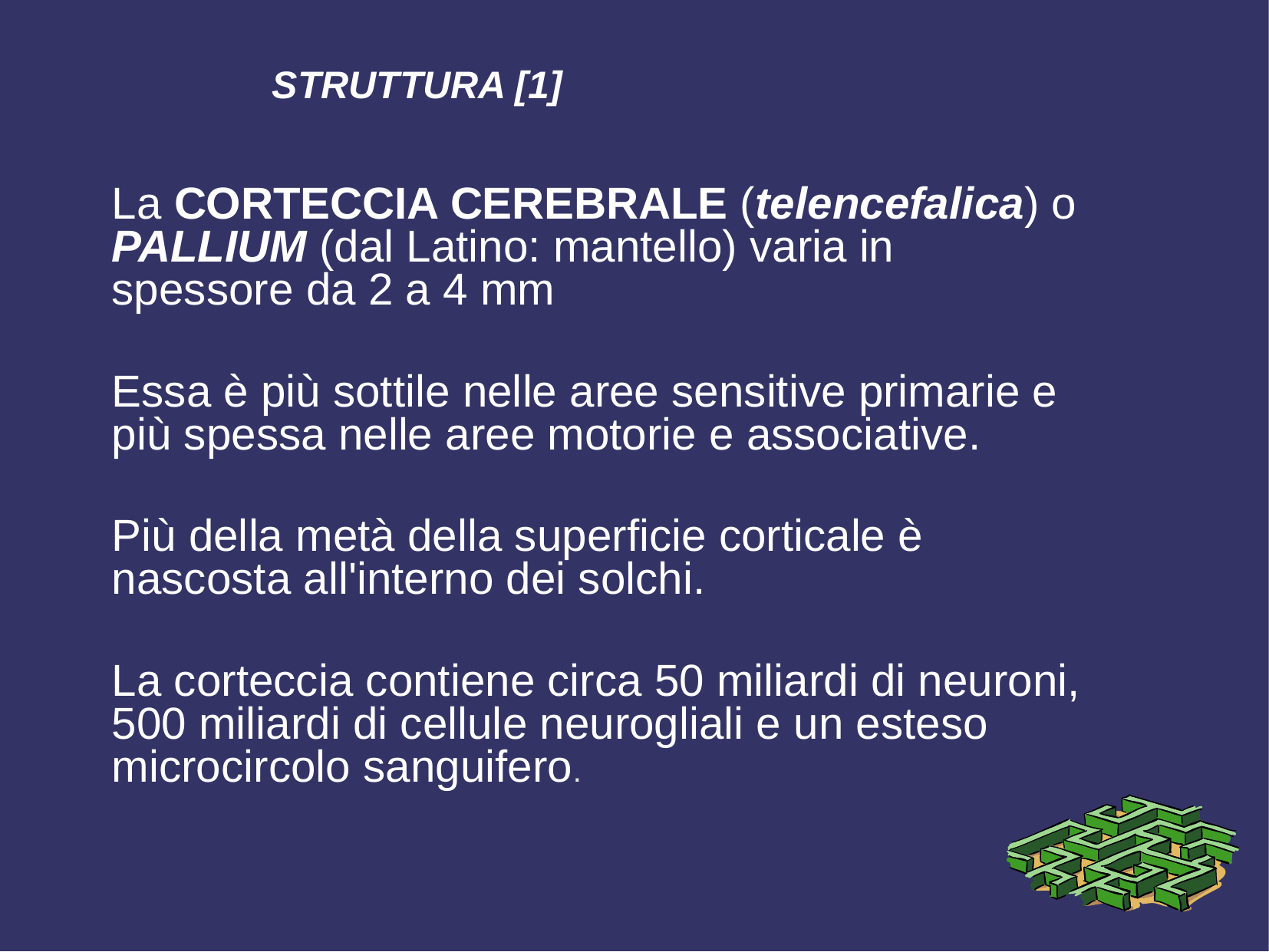

# STRUTTURA [1]

	La CORTECCIA CEREBRALE (telencefalica) o PALLIUM (dal Latino: mantello) varia in spessore da 2 a 4 mm

	Essa è più sottile nelle aree sensitive primarie e più spessa nelle aree motorie e associative.

	Più della metà della superficie corticale è nascosta all'interno dei solchi.

	La corteccia contiene circa 50 miliardi di neuroni, 500 miliardi di cellule neurogliali e un esteso microcircolo sanguifero.